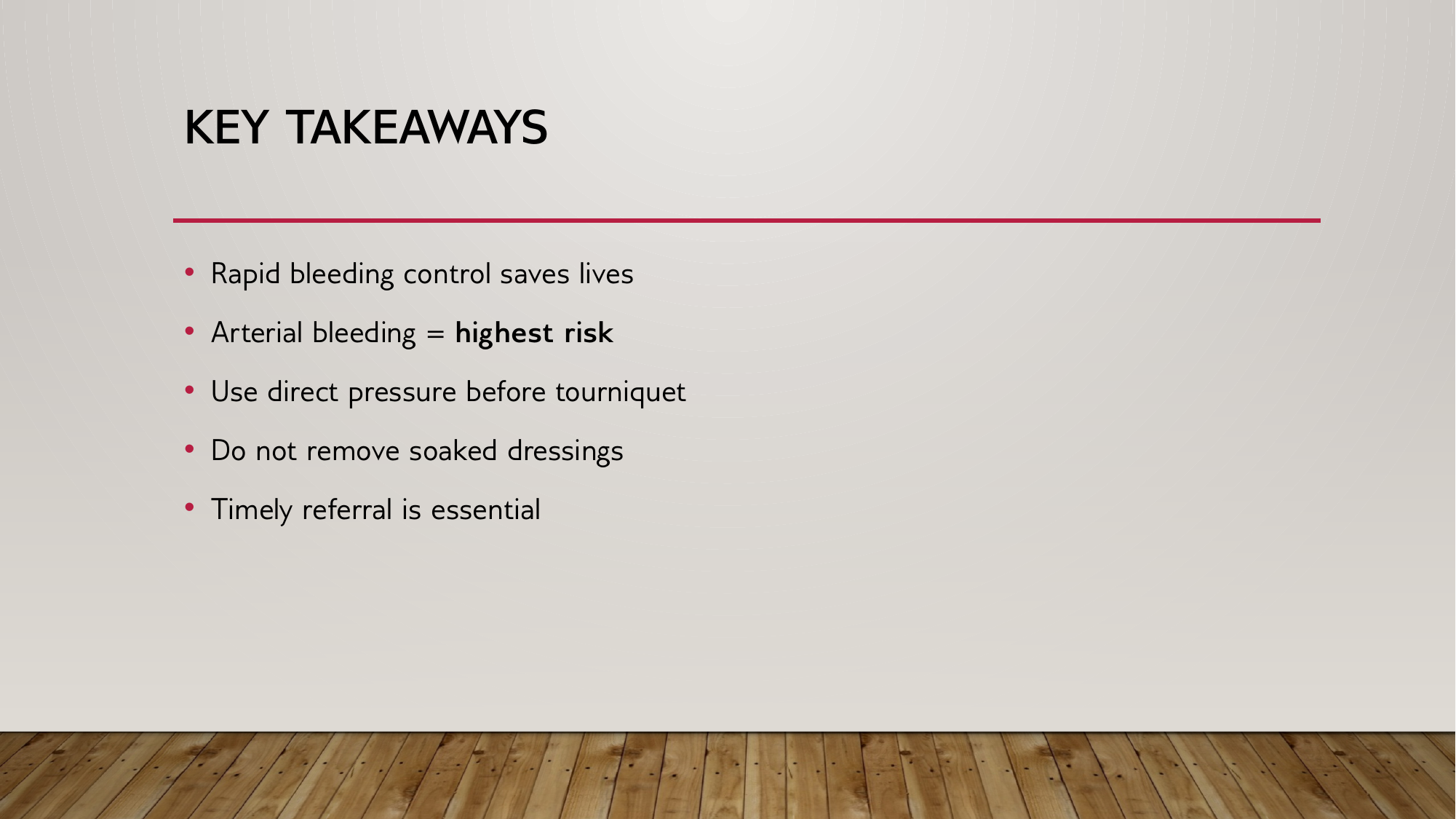

# Key Takeaways
Rapid bleeding control saves lives
Arterial bleeding = highest risk
Use direct pressure before tourniquet
Do not remove soaked dressings
Timely referral is essential